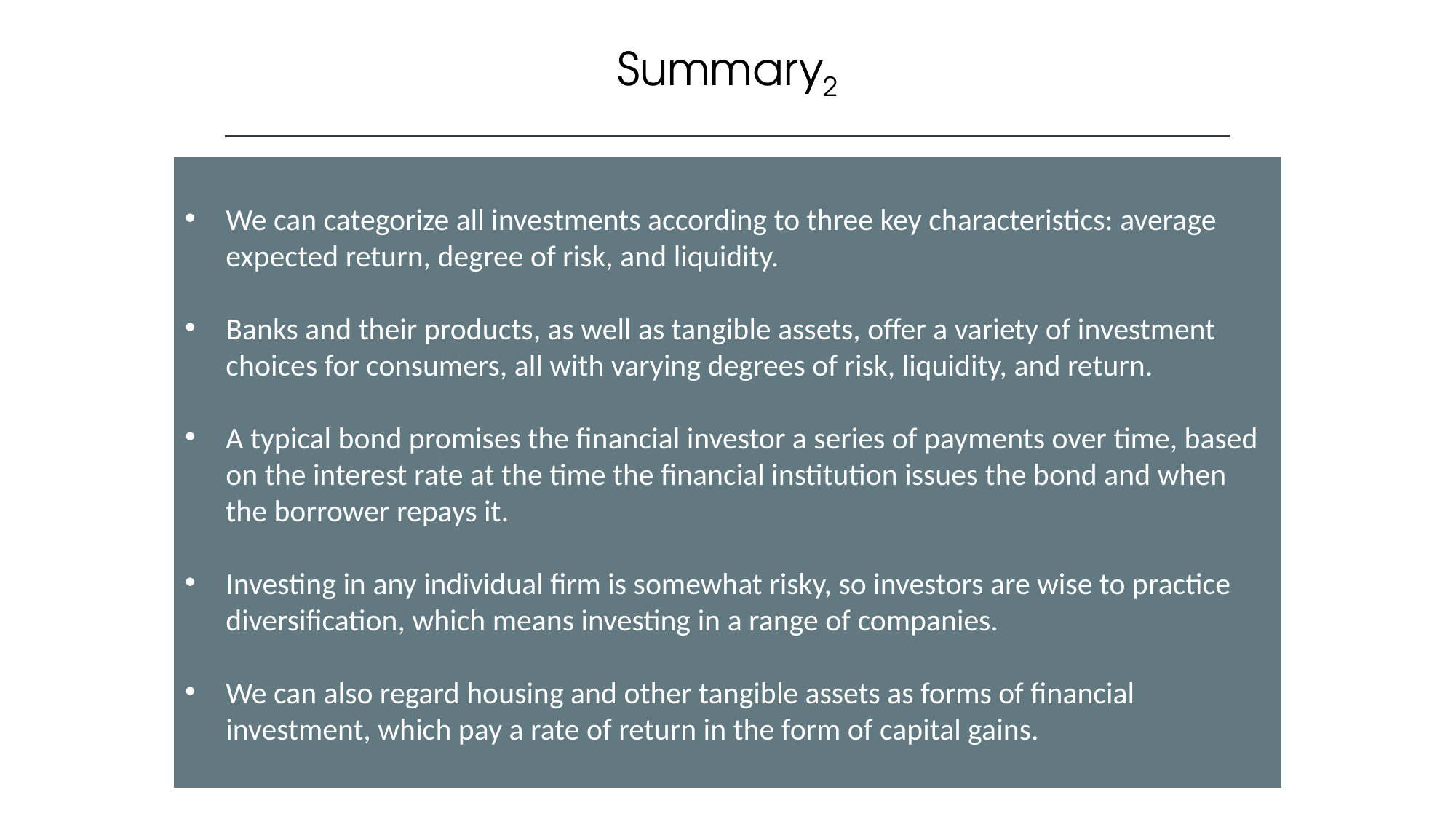

Summary2

We can categorize all investments according to three key characteristics: average expected return, degree of risk, and liquidity.

Banks and their products, as well as tangible assets, offer a variety of investment choices for consumers, all with varying degrees of risk, liquidity, and return.

A typical bond promises the financial investor a series of payments over time, based on the interest rate at the time the financial institution issues the bond and when the borrower repays it.

Investing in any individual firm is somewhat risky, so investors are wise to practice diversification, which means investing in a range of companies.

We can also regard housing and other tangible assets as forms of financial investment, which pay a rate of return in the form of capital gains.